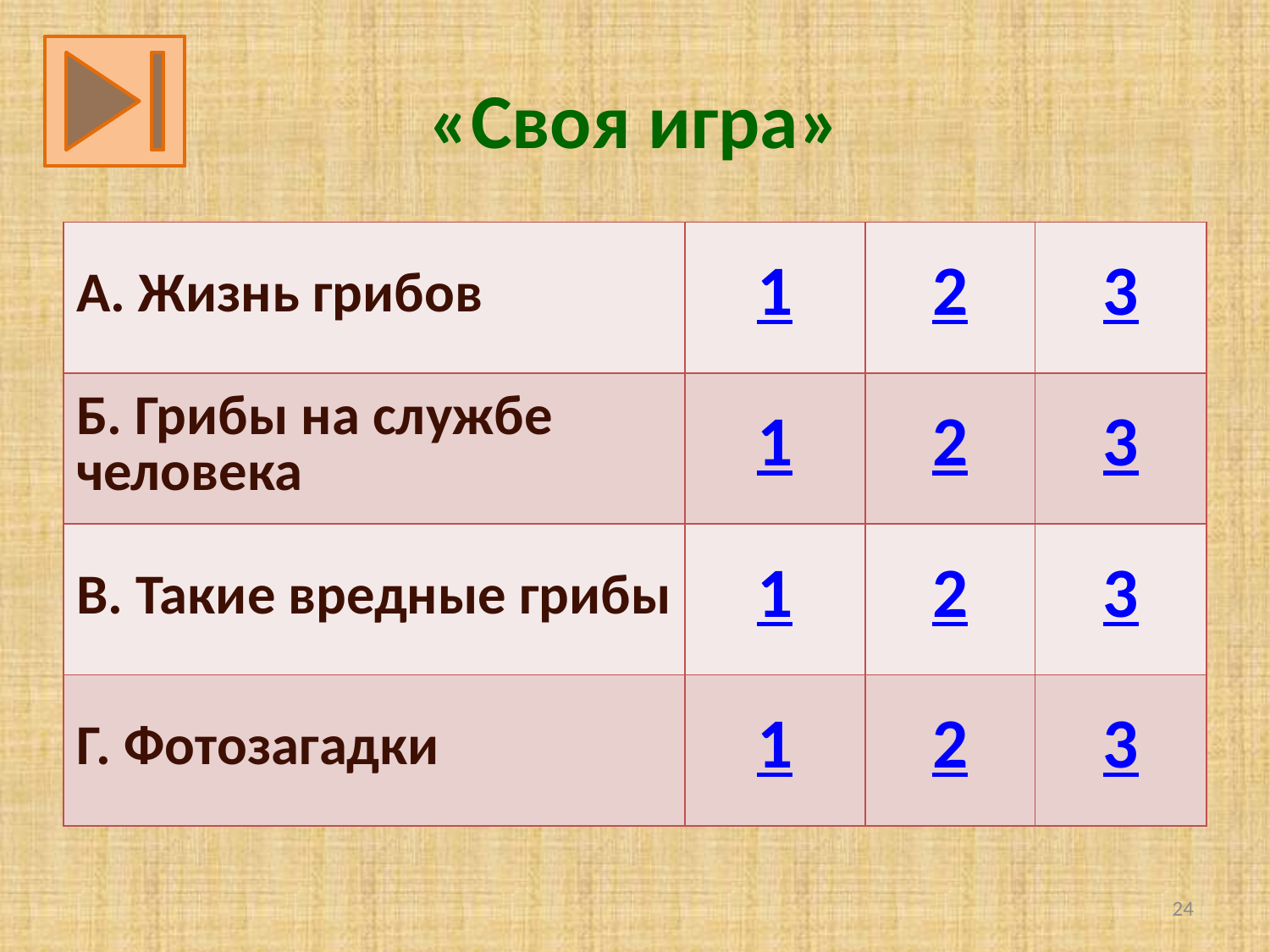

# «Своя игра»
| А. Жизнь грибов | 1 | 2 | 3 |
| --- | --- | --- | --- |
| Б. Грибы на службе человека | 1 | 2 | 3 |
| В. Такие вредные грибы | 1 | 2 | 3 |
| Г. Фотозагадки | 1 | 2 | 3 |
24